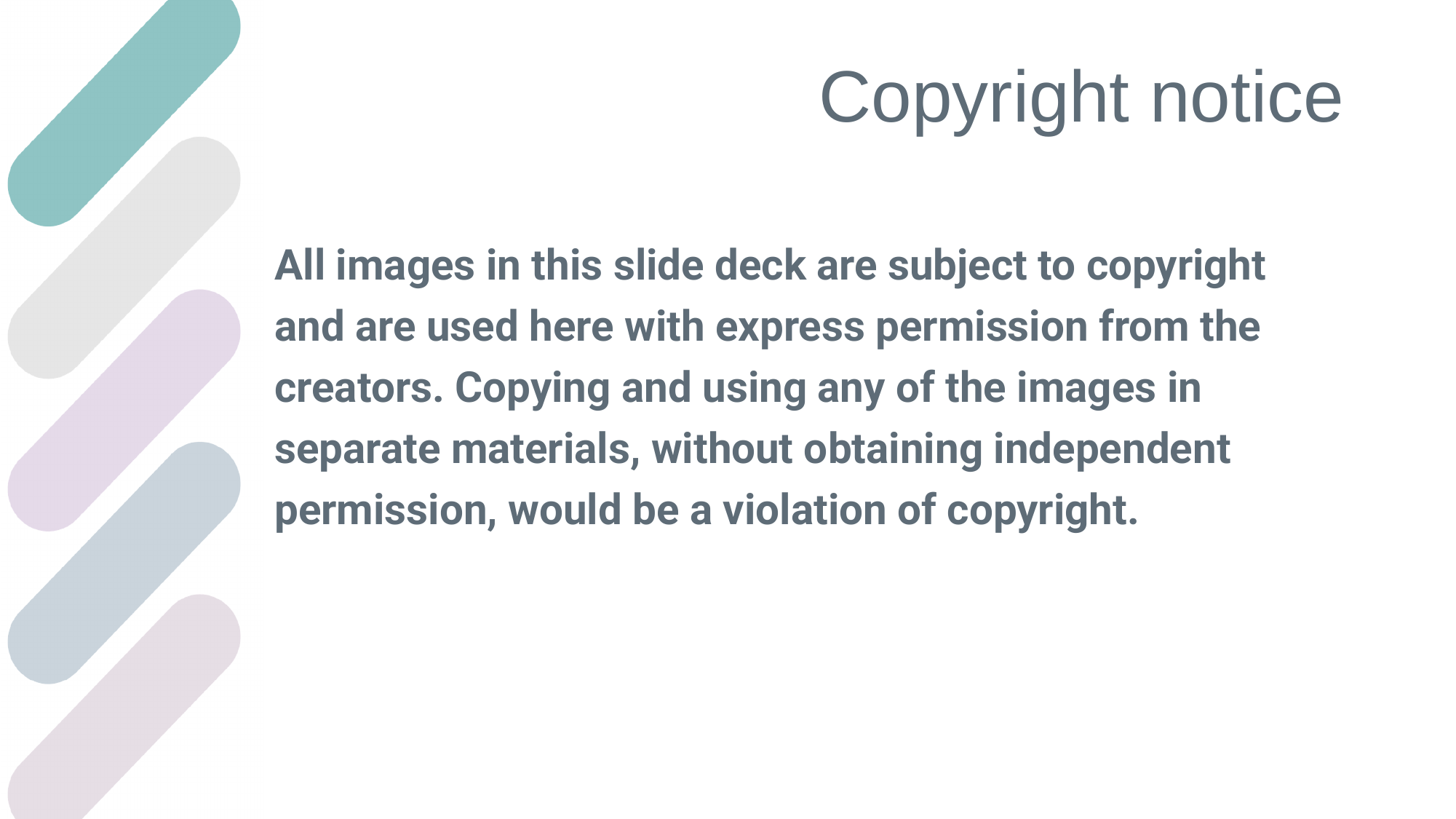

# Copyright notice
All images in this slide deck are subject to copyright and are used here with express permission from the creators. Copying and using any of the images in separate materials, without obtaining independent permission, would be a violation of copyright.